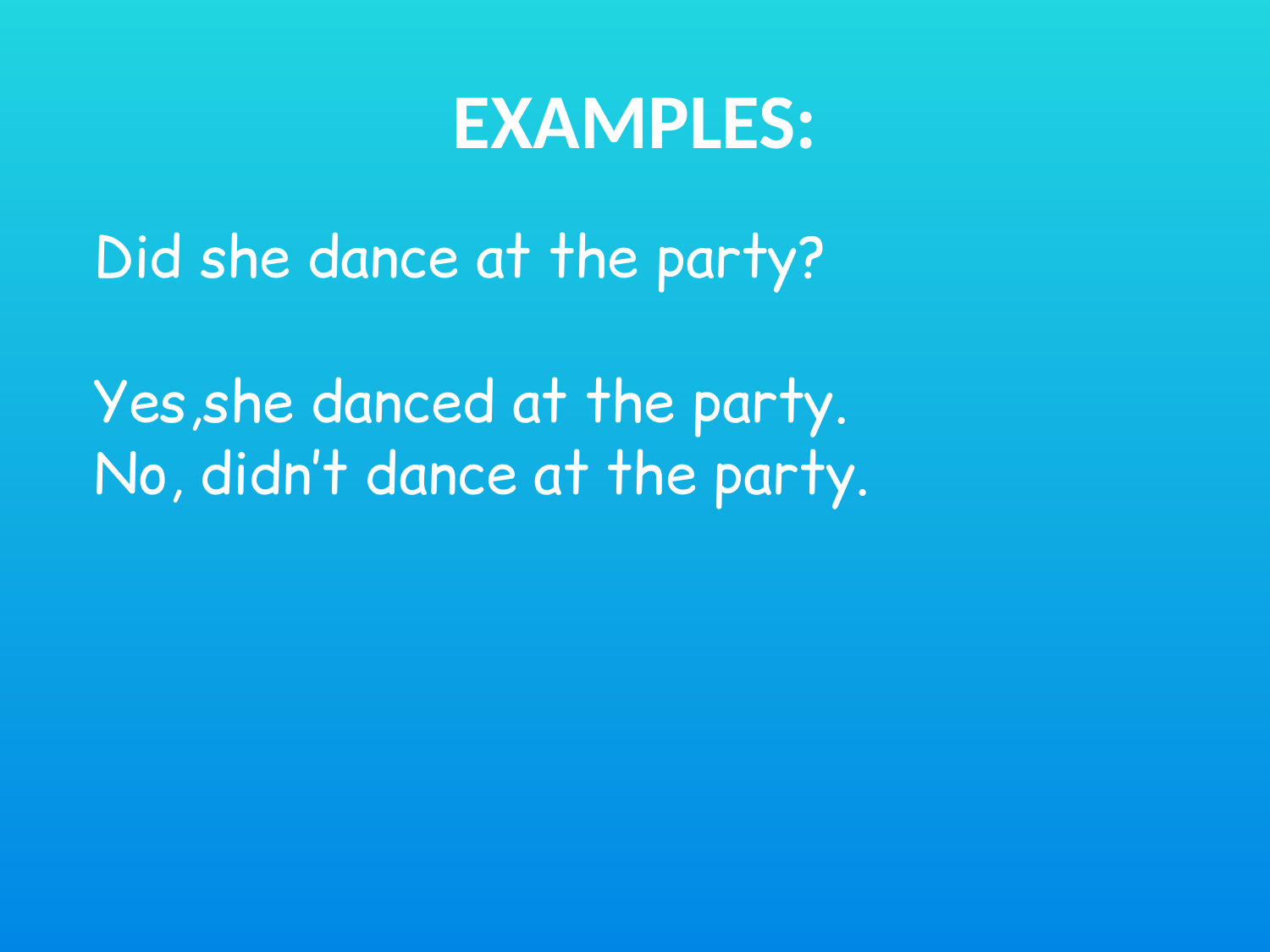

# EXAMPLES:
 Did she dance at the party?

 Yes,she danced at the party.
 No, didn’t dance at the party.